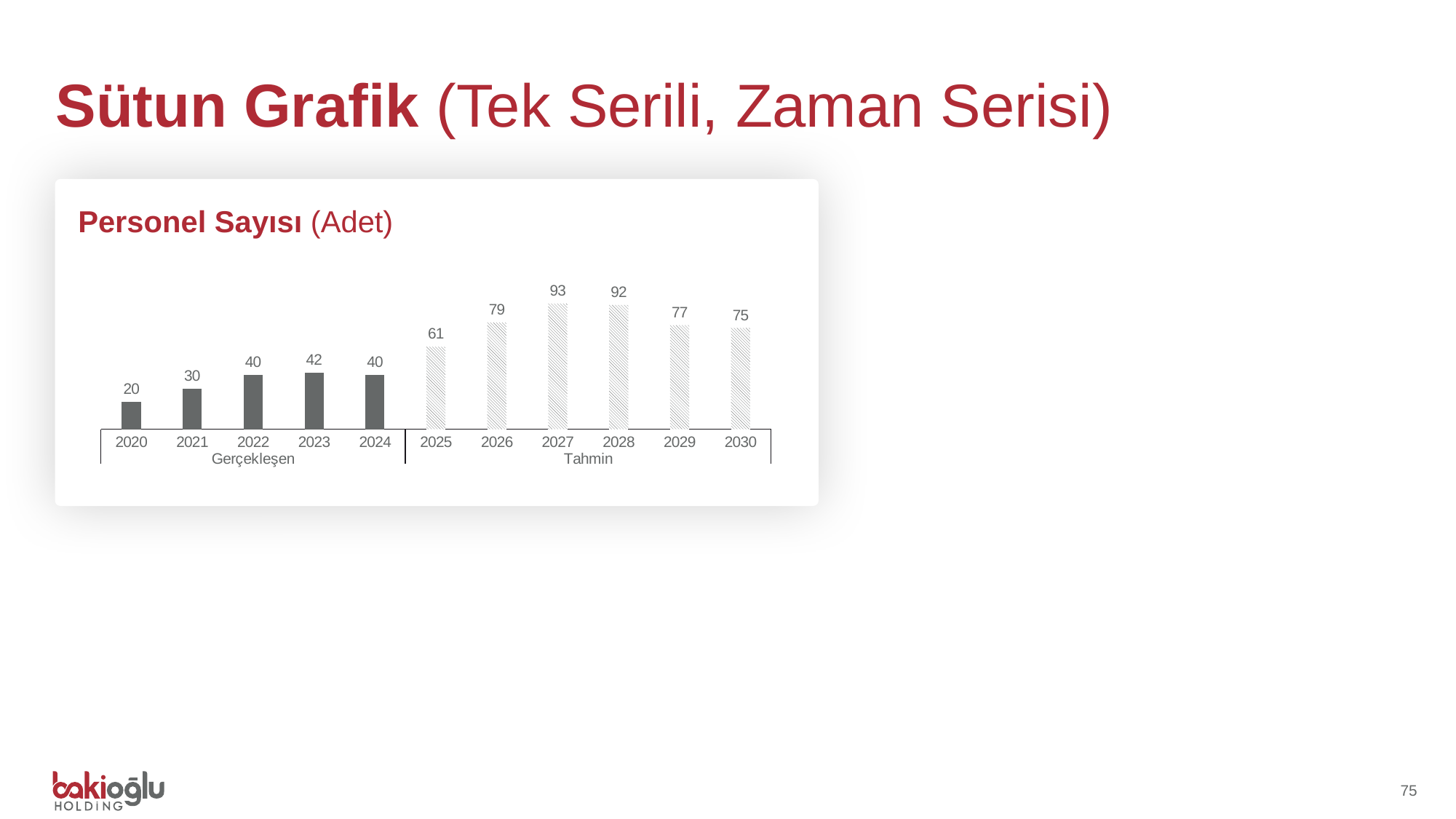

# Sütun Grafik (Tek Serili, Zaman Serisi)
Personel Sayısı (Adet)

### Chart

| Category |  |
|---|---|
| 2020 | 20.0 |
| 2021 | 30.0 |
| 2022 | 40.0 |
| 2023 | 42.0 |
| 2024 | 40.0 |
| 2025 | 61.0 |
| 2026 | 79.0 |
| 2027 | 93.0 |
| 2028 | 92.0 |
| 2029 | 77.0 |
| 2030 | 75.0 |
75